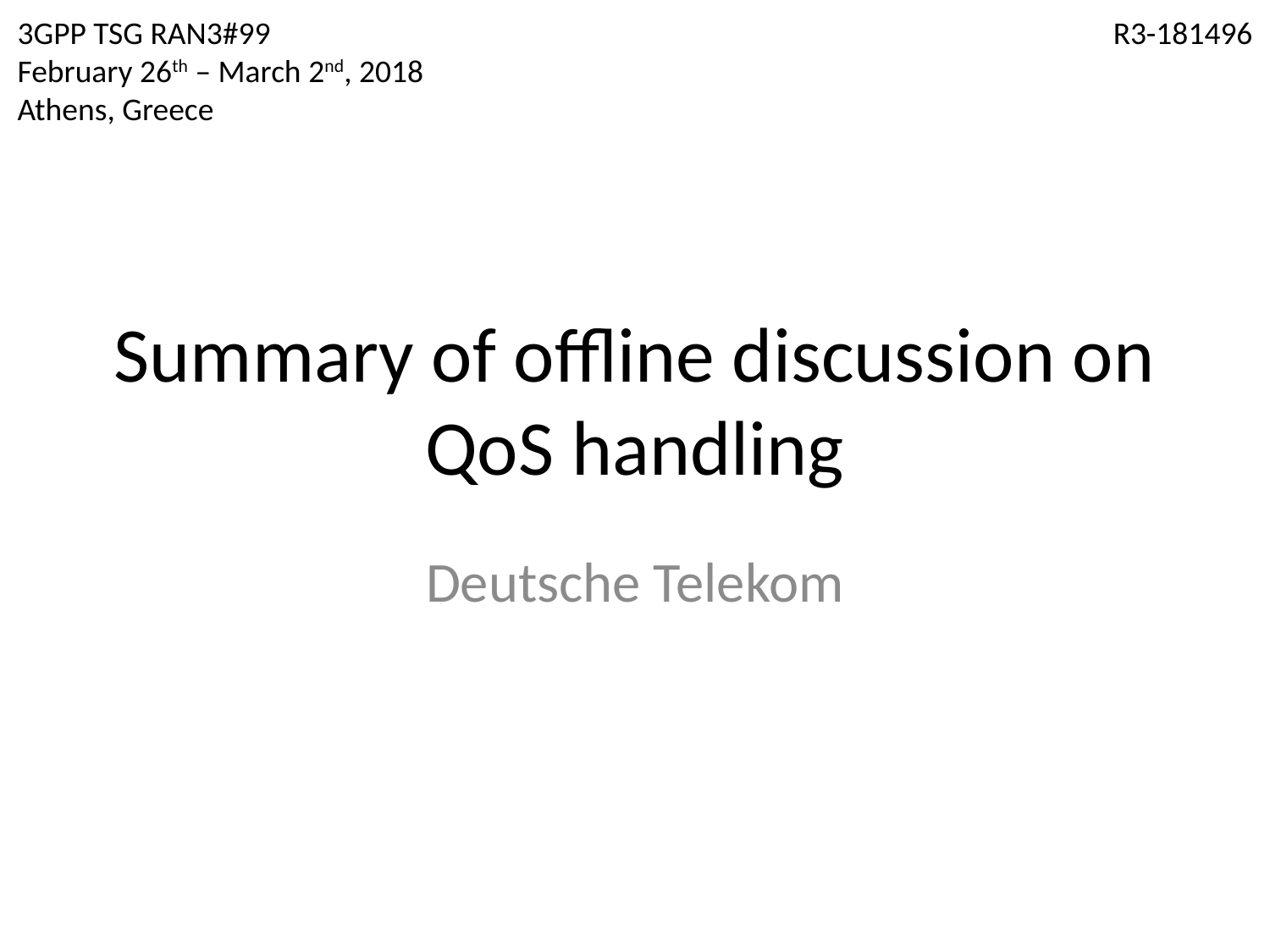

3GPP TSG RAN3#99
February 26th – March 2nd, 2018
Athens, Greece
R3-181496
# Summary of offline discussion on QoS handling
Deutsche Telekom